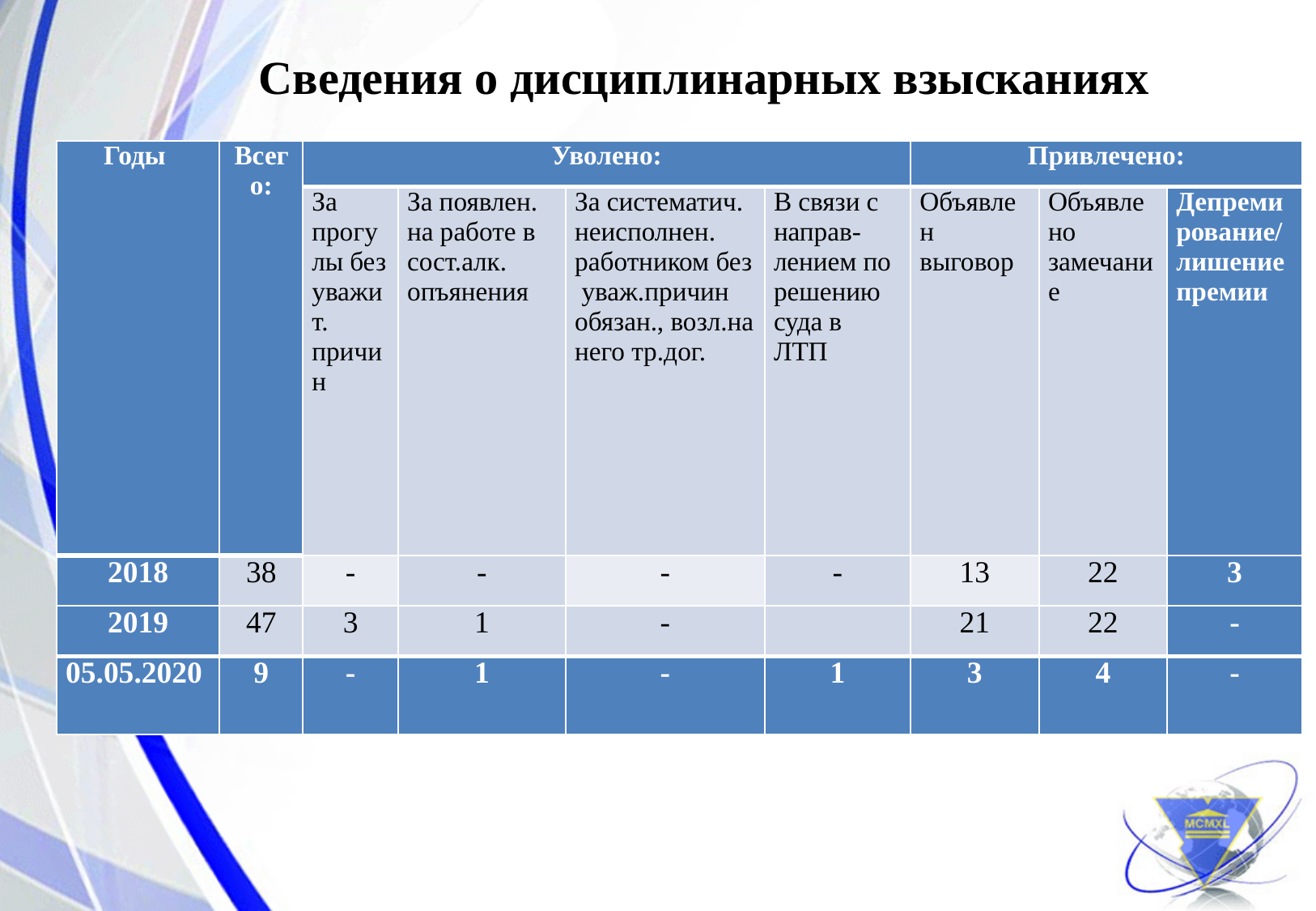

Сведения о дисциплинарных взысканиях
| Годы | Всего: | Уволено: |  |  |  | Привлечено: |  |  |
| --- | --- | --- | --- | --- | --- | --- | --- | --- |
|  |  | За прогулы без уважит. причин | За появлен. на работе в сост.алк. опъянения | За систематич. неисполнен. работником без уваж.причин обязан., возл.на него тр.дог. | В связи с направ- лением по решению суда в ЛТП | Объявлен выговор | Объявлено замечание | Депремирование/ лишение премии |
| 2018 | 38 | - | - | - | - | 13 | 22 | 3 |
| 2019 | 47 | 3 | 1 | - |  | 21 | 22 | - |
| 05.05.2020 | 9 | - | 1 | - | 1 | 3 | 4 | - |
3